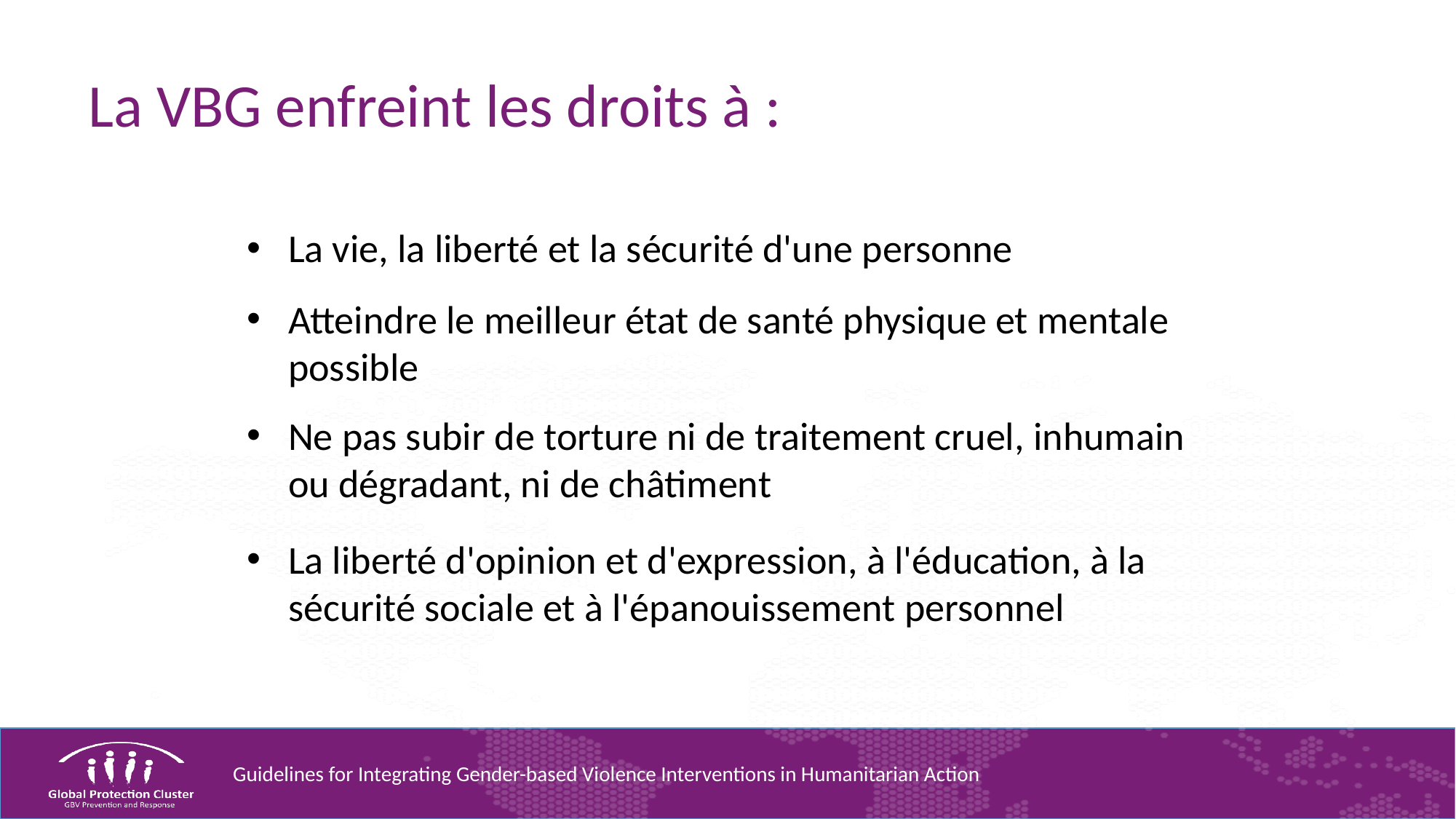

# La VBG enfreint les droits à :
La vie, la liberté et la sécurité d'une personne

Atteindre le meilleur état de santé physique et mentale possible

Ne pas subir de torture ni de traitement cruel, inhumain ou dégradant, ni de châtiment

La liberté d'opinion et d'expression, à l'éducation, à la sécurité sociale et à l'épanouissement personnel